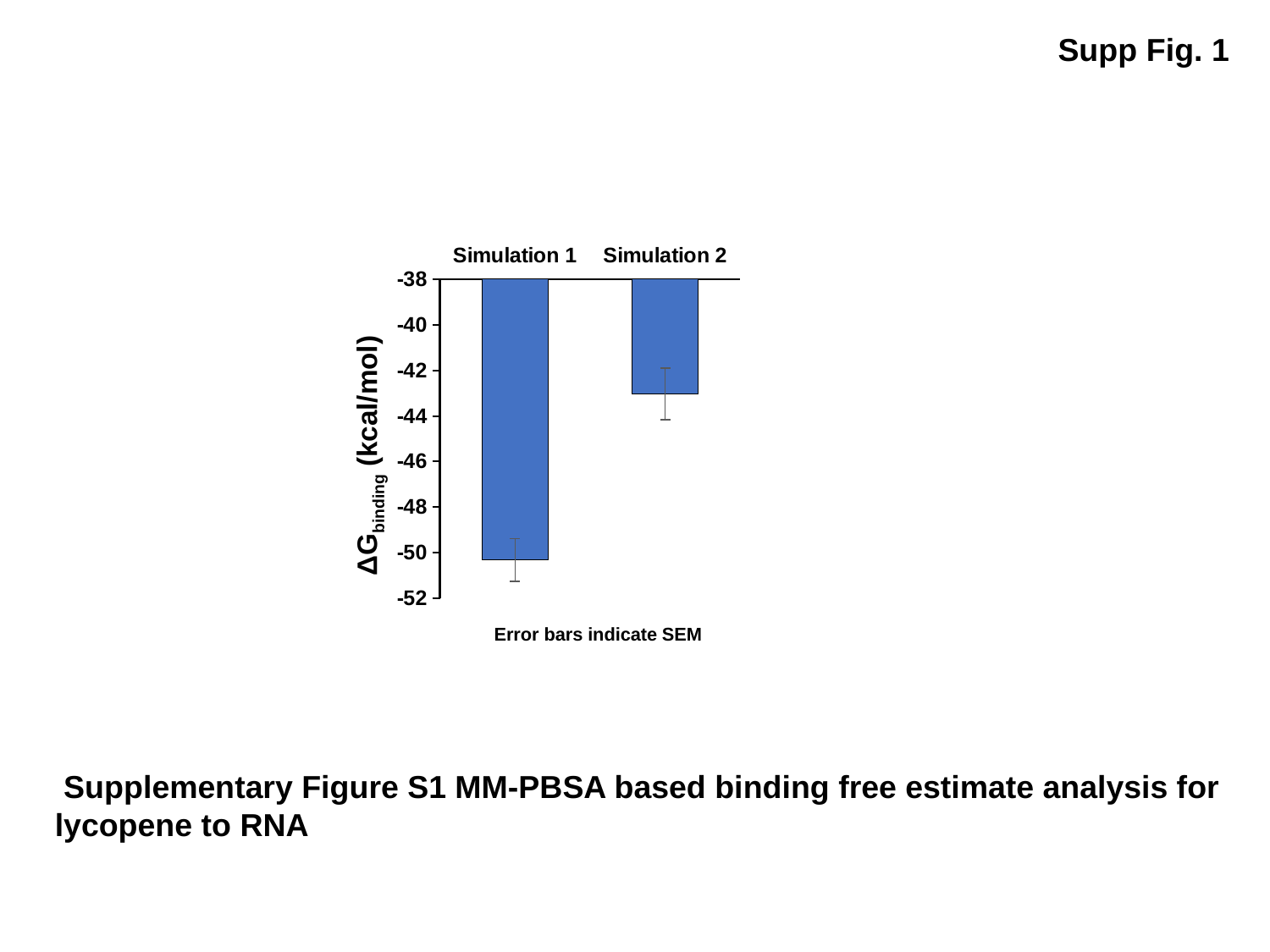

Supp Fig. 1

### Chart

| Category |  |
|---|---|
| Simulation 1 | -50.32 |
| Simulation 2 | -43.04 |
ΔGbinding (kcal/mol)
Error bars indicate SEM
 Supplementary Figure S1 MM-PBSA based binding free estimate analysis for lycopene to RNA